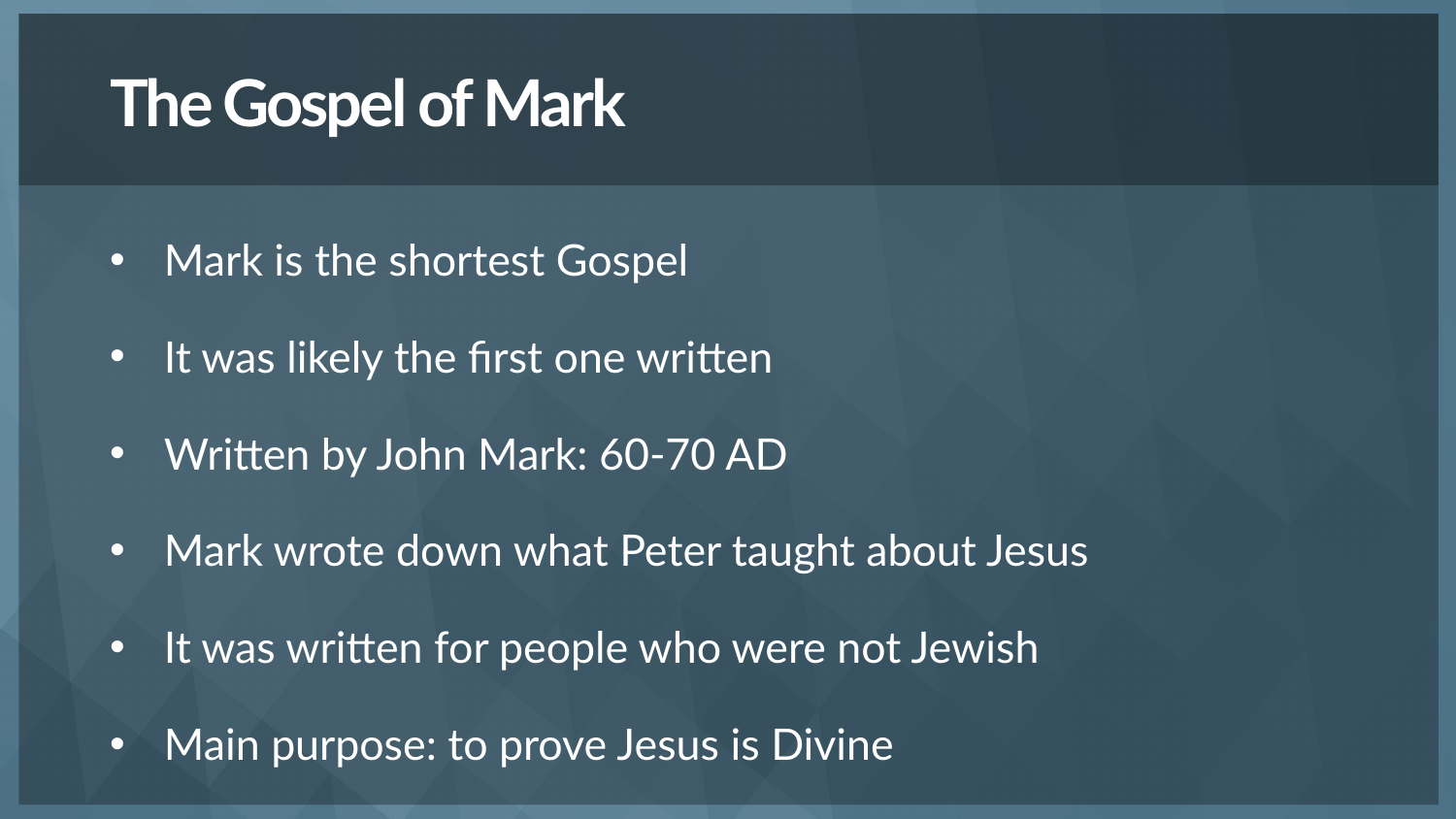

# The Gospel of Mark
Mark is the shortest Gospel
It was likely the first one written
Written by John Mark: 60-70 AD
Mark wrote down what Peter taught about Jesus
It was written for people who were not Jewish
Main purpose: to prove Jesus is Divine